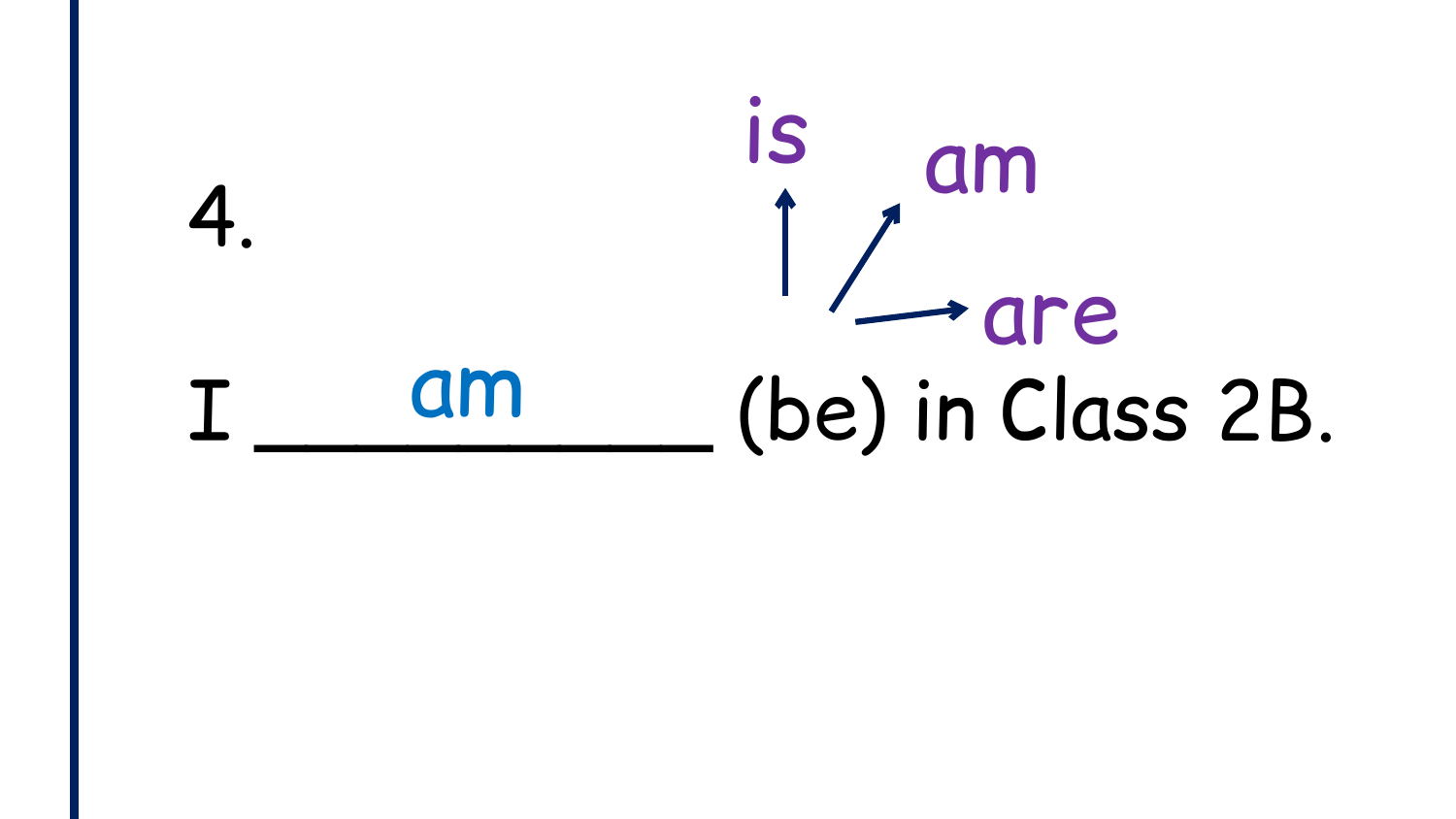

is
am
are
4.

I _________ (be) in Class 2B.
am